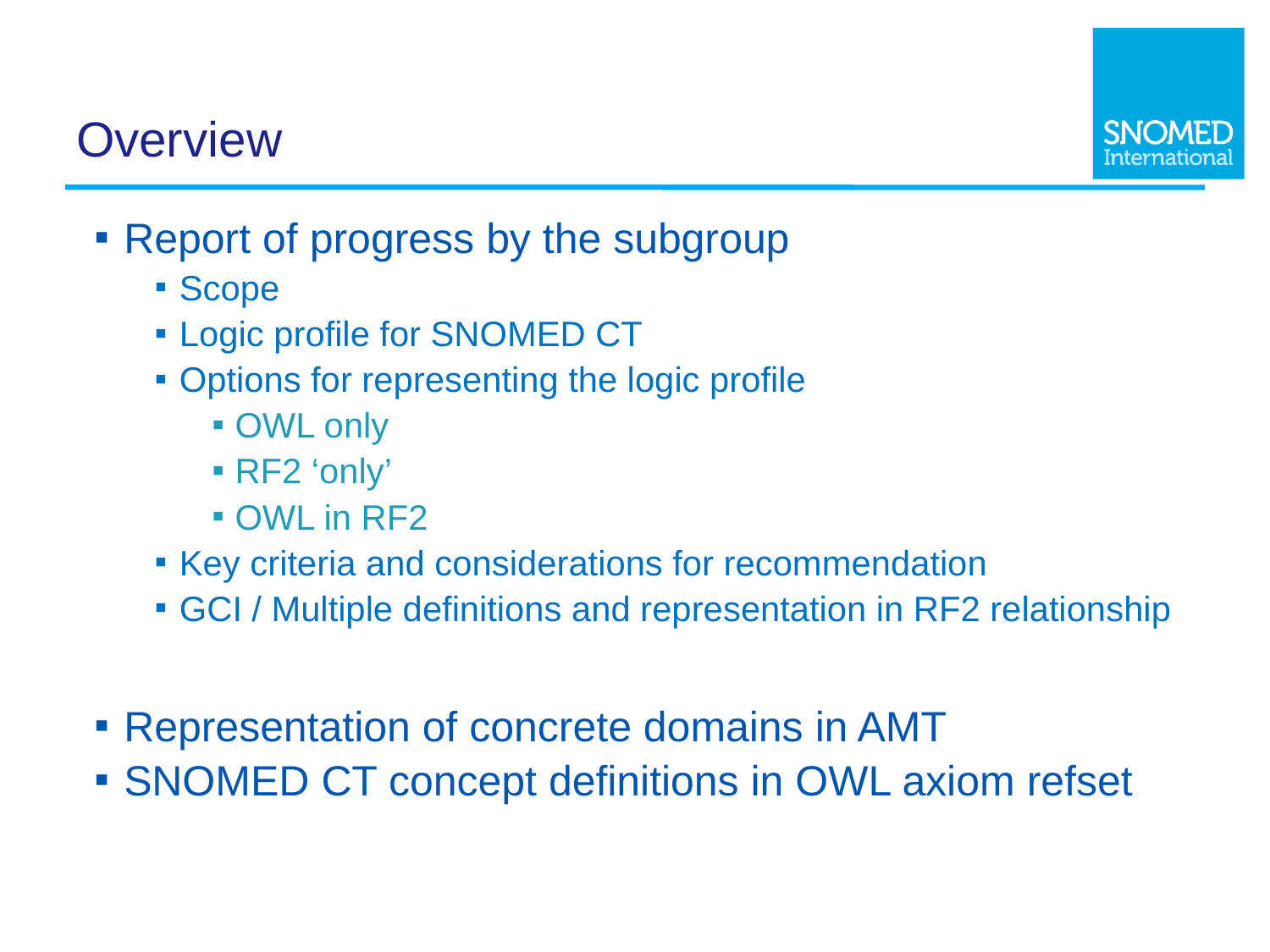

# Overview
Report of progress by the subgroup
Scope
Logic profile for SNOMED CT
Options for representing the logic profile
OWL only
RF2 ‘only’
OWL in RF2
Key criteria and considerations for recommendation
GCI / Multiple definitions and representation in RF2 relationship

Representation of concrete domains in AMT
SNOMED CT concept definitions in OWL axiom refset